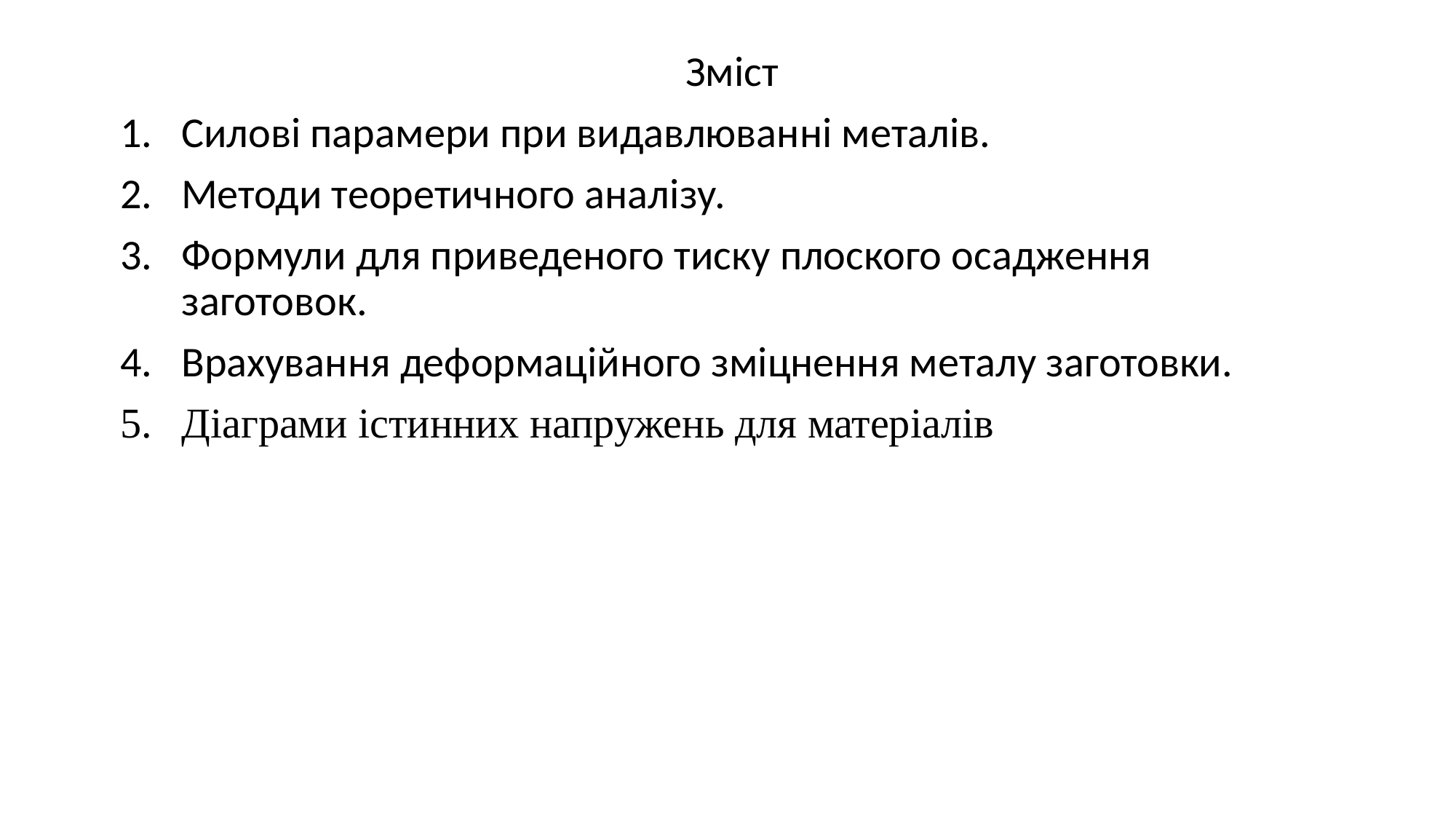

Зміст
Силові парамери при видавлюванні металів.
Методи теоретичного аналізу.
Формули для приведеного тиску плоского осадження заготовок.
Врахування деформаційного зміцнення металу заготовки.
Діаграми істинних напружень для матеріалів